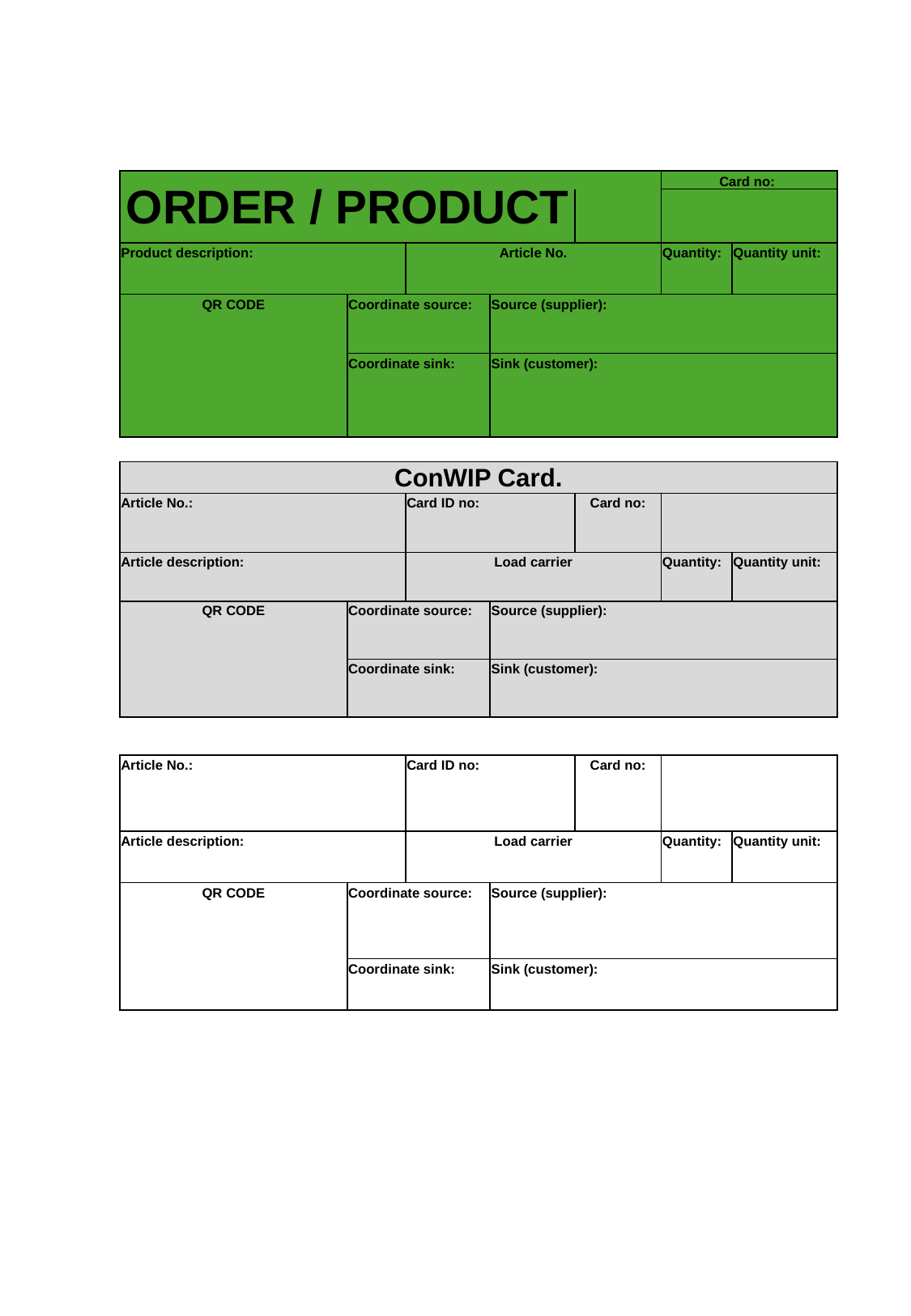

| ORDER / PRODUCT |  |  |  |  | Card no: |  |
| --- | --- | --- | --- | --- | --- | --- |
|  |  |  |  |  |  |  |
| Product description: |  | Article No. |  |  | Quantity: | Quantity unit: |
|  |  |  |  |  |  |  |
| QR CODE | Coordinate source: |  | Source (supplier): |  |  |  |
|  |  |  |  |  |  |  |
|  | Coordinate sink: |  | Sink (customer): |  |  |  |
|  |  |  |  |  |  |  |
| ConWIP Card. |  |  |  |  |  |  |
| --- | --- | --- | --- | --- | --- | --- |
| Article No.: |  | Card ID no: |  | Card no: |  |  |
|  |  |  |  |  |  |  |
| Article description: |  | Load carrier |  |  | Quantity: | Quantity unit: |
|  |  |  |  |  |  |  |
| QR CODE | Coordinate source: |  | Source (supplier): |  |  |  |
|  |  |  |  |  |  |  |
|  | Coordinate sink: |  | Sink (customer): |  |  |  |
|  |  |  |  |  |  |  |
| Article No.: |  | Card ID no: |  | Card no: |  |  |
| --- | --- | --- | --- | --- | --- | --- |
|  |  |  |  |  |  |  |
| Article description: |  | Load carrier |  |  | Quantity: | Quantity unit: |
|  |  |  |  |  |  |  |
| QR CODE | Coordinate source: |  | Source (supplier): |  |  |  |
|  |  |  |  |  |  |  |
|  | Coordinate sink: |  | Sink (customer): |  |  |  |
|  |  |  |  |  |  |  |